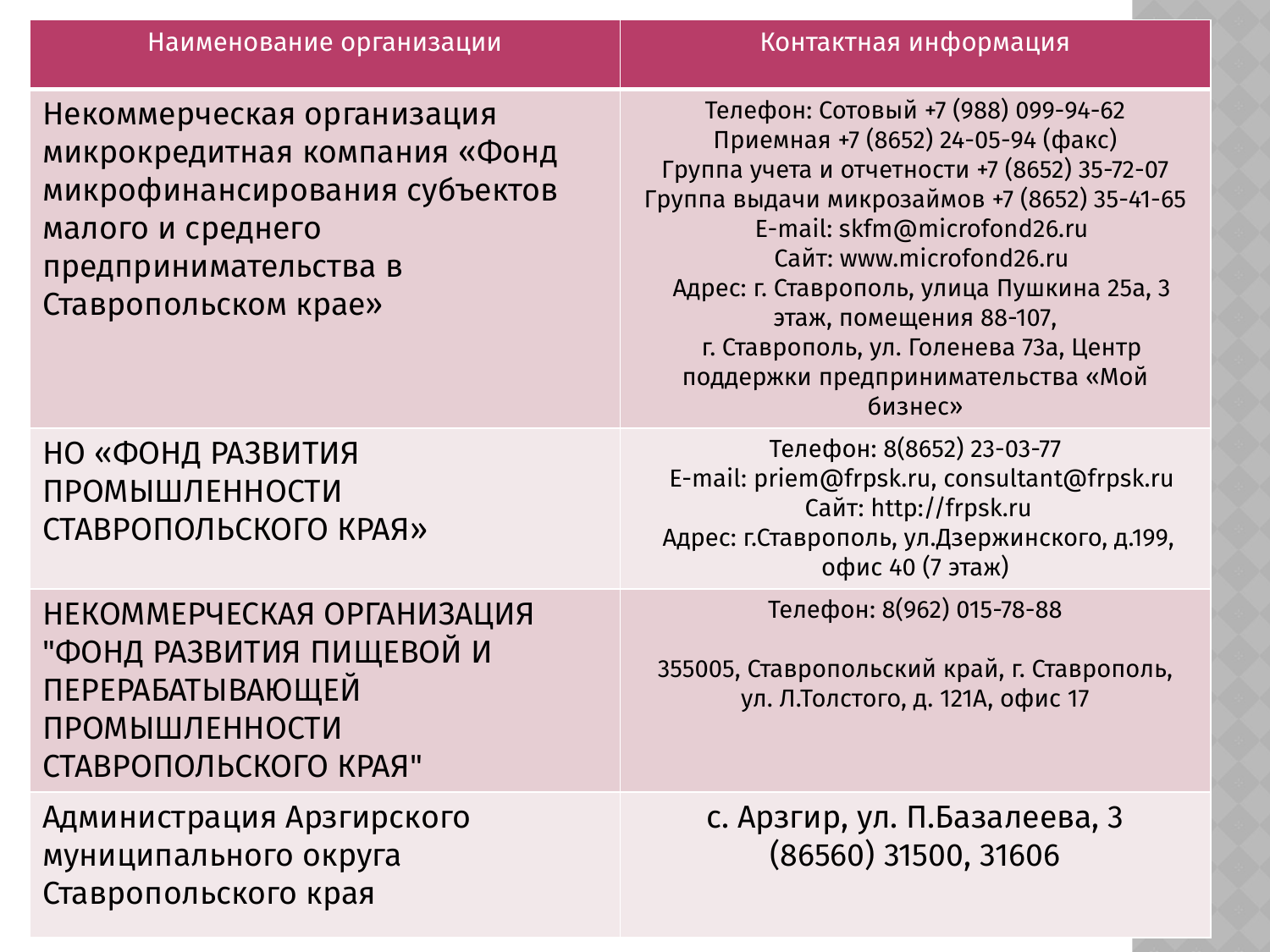

| Наименование организации | Контактная информация |
| --- | --- |
| Некоммерческая организация микрокредитная компания «Фонд микрофинансирования субъектов малого и среднего предпринимательства в Ставропольском крае» | Телефон: Сотовый +7 (988) 099-94-62 Приемная +7 (8652) 24-05-94 (факс) Группа учета и отчетности +7 (8652) 35-72-07 Группа выдачи микрозаймов +7 (8652) 35-41-65   E-mail: skfm@microfond26.ru   Сайт: www.microfond26.ru   Адрес: г. Ставрополь, улица Пушкина 25а, 3 этаж, помещения 88-107,   г. Ставрополь, ул. Голенева 73а, Центр поддержки предпринимательства «Мой бизнес» |
| НО «ФОНД РАЗВИТИЯ ПРОМЫШЛЕННОСТИ СТАВРОПОЛЬСКОГО КРАЯ» | Телефон: 8(8652) 23-03-77   E-mail: priem@frpsk.ru, consultant@frpsk.ru  Сайт: http://frpsk.ru Адрес: г.Ставрополь, ул.Дзержинского, д.199, офис 40 (7 этаж) |
| НЕКОММЕРЧЕСКАЯ ОРГАНИЗАЦИЯ "ФОНД РАЗВИТИЯ ПИЩЕВОЙ И ПЕРЕРАБАТЫВАЮЩЕЙ ПРОМЫШЛЕННОСТИ СТАВРОПОЛЬСКОГО КРАЯ" | Телефон: 8(962) 015-78-88 355005, Ставропольский край, г. Ставрополь, ул. Л.Толстого, д. 121А, офис 17 |
| Администрация Арзгирского муниципального округа Ставропольского края | с. Арзгир, ул. П.Базалеева, 3 (86560) 31500, 31606 |